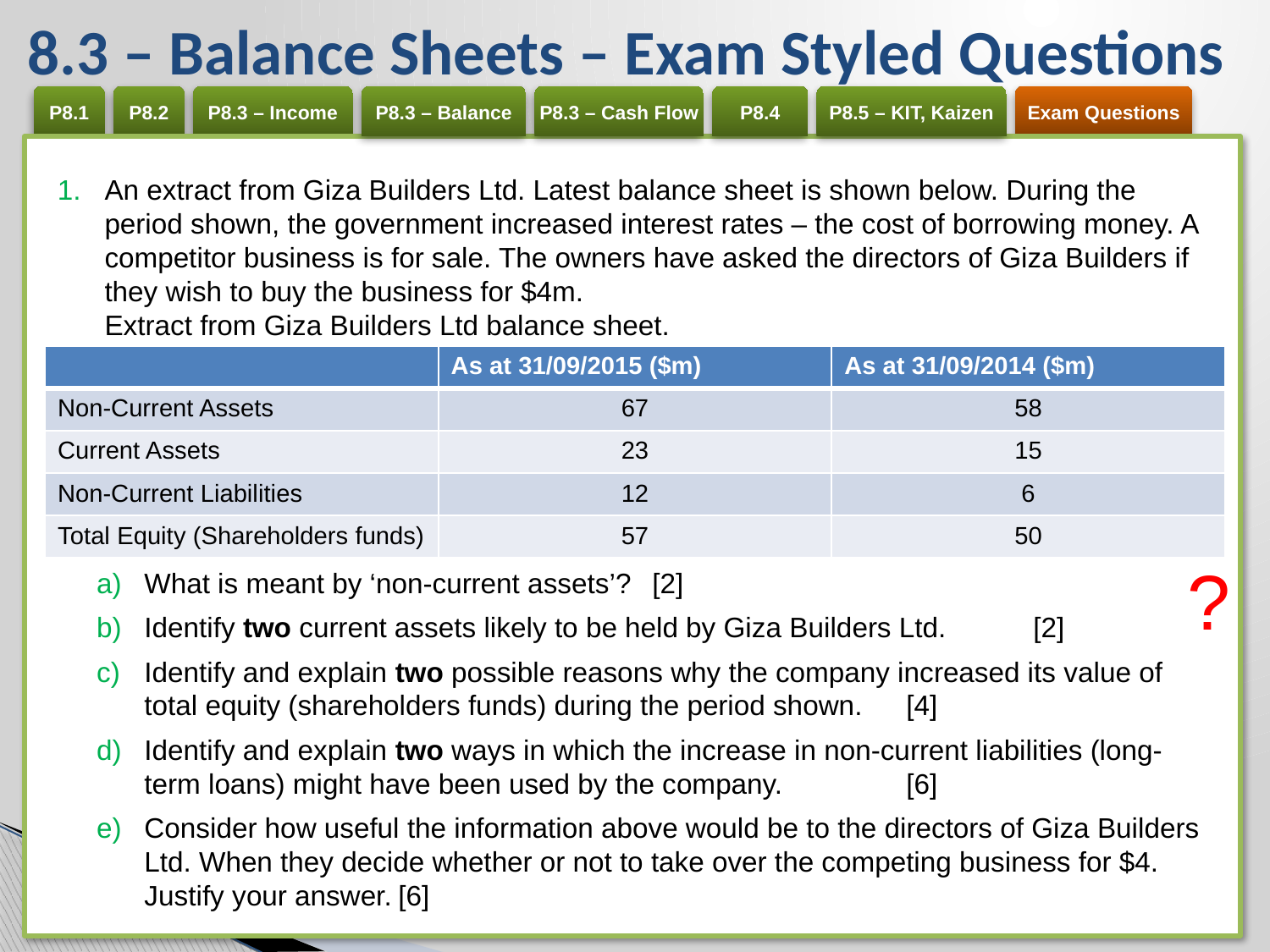

# 8.3 – Balance Sheets – Exam Styled Questions
An extract from Giza Builders Ltd. Latest balance sheet is shown below. During the period shown, the government increased interest rates – the cost of borrowing money. A competitor business is for sale. The owners have asked the directors of Giza Builders if they wish to buy the business for $4m.
Extract from Giza Builders Ltd balance sheet.

What is meant by ‘non-current assets’?	[2]
Identify two current assets likely to be held by Giza Builders Ltd.	[2]
Identify and explain two possible reasons why the company increased its value of total equity (shareholders funds) during the period shown.	[4]
Identify and explain two ways in which the increase in non-current liabilities (long-term loans) might have been used by the company.	[6]
Consider how useful the information above would be to the directors of Giza Builders Ltd. When they decide whether or not to take over the competing business for $4. Justify your answer.	[6]
|  | As at 31/09/2015 ($m) | As at 31/09/2014 ($m) |
| --- | --- | --- |
| Non-Current Assets | 67 | 58 |
| Current Assets | 23 | 15 |
| Non-Current Liabilities | 12 | 6 |
| Total Equity (Shareholders funds) | 57 | 50 |
?